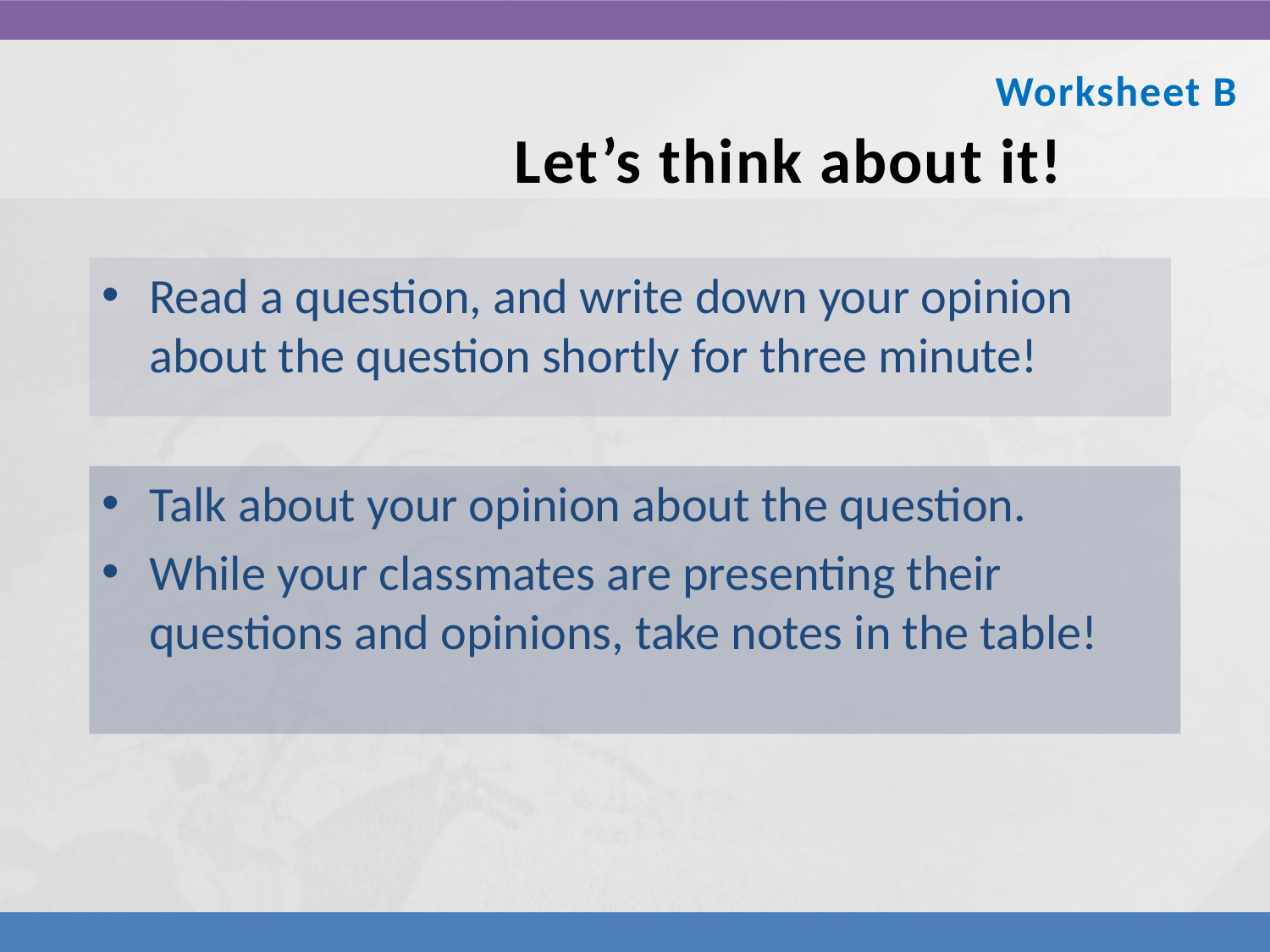

Worksheet B
# Let’s think about it!
Read a question, and write down your opinion about the question shortly for three minute!
Talk about your opinion about the question.
While your classmates are presenting their questions and opinions, take notes in the table!